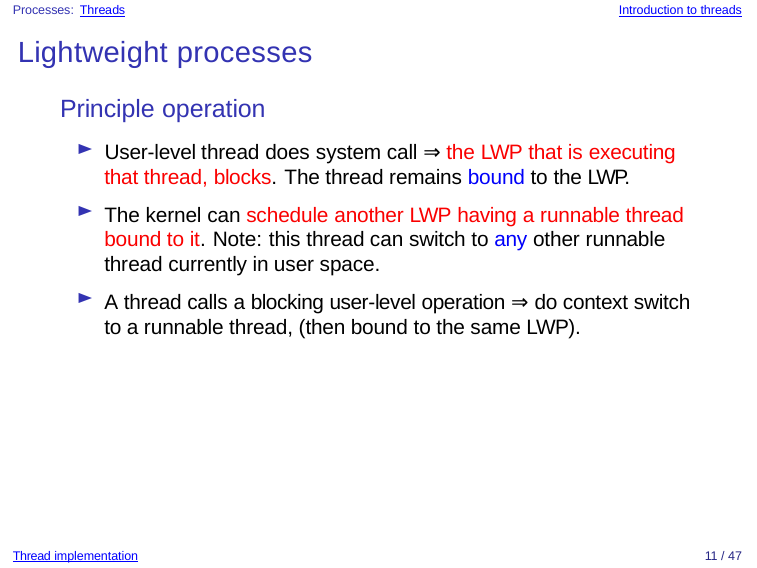

Processes: Threads
Introduction to threads
Lightweight processes
Principle operation
User-level thread does system call ⇒ the LWP that is executing
that thread, blocks. The thread remains bound to the LWP.
The kernel can schedule another LWP having a runnable thread  bound to it. Note: this thread can switch to any other runnable  thread currently in user space.
A thread calls a blocking user-level operation ⇒ do context switch  to a runnable thread, (then bound to the same LWP).
Thread implementation
11 / 47